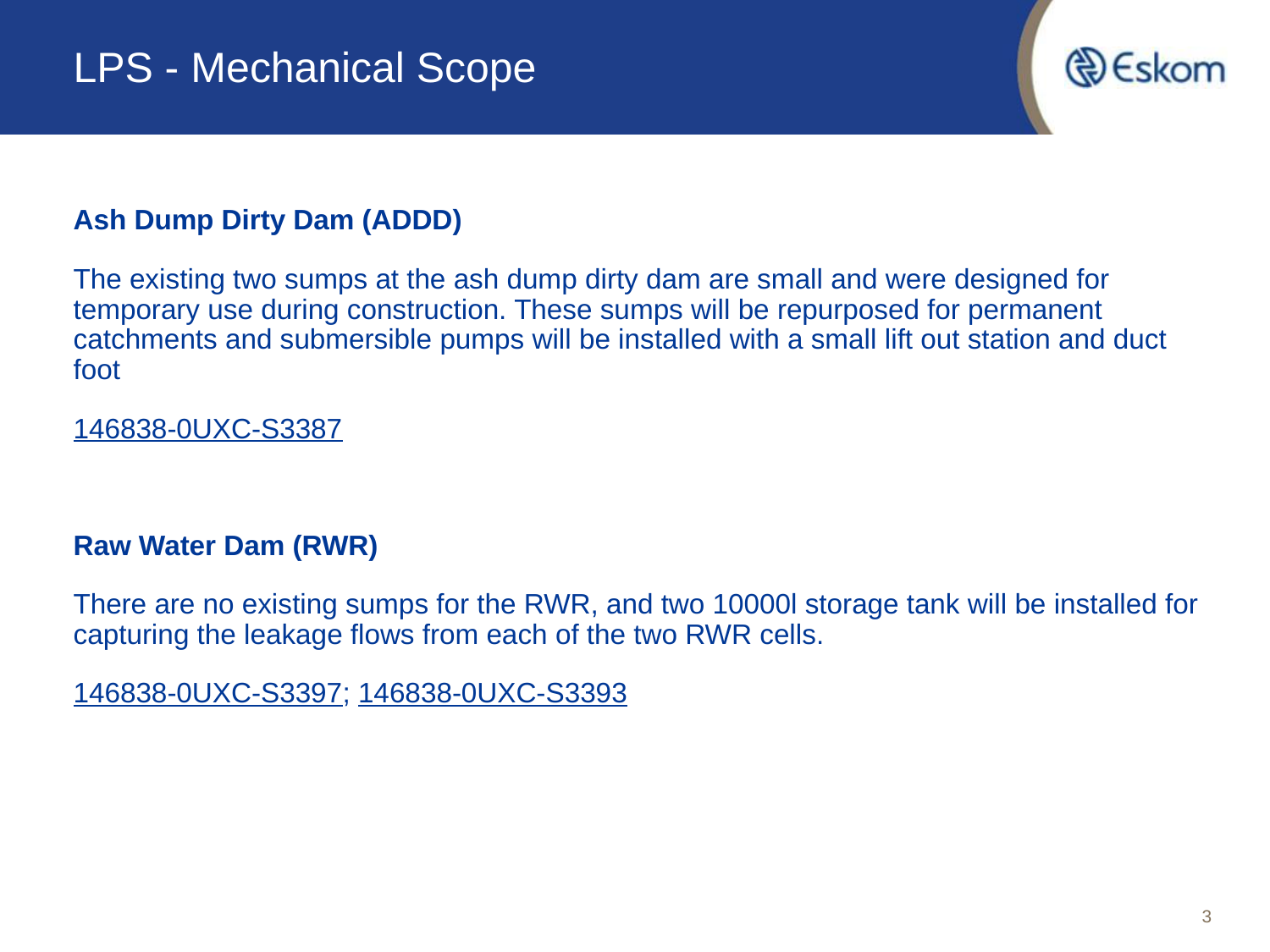

# LPS - Mechanical Scope
Ash Dump Dirty Dam (ADDD)
The existing two sumps at the ash dump dirty dam are small and were designed for temporary use during construction. These sumps will be repurposed for permanent catchments and submersible pumps will be installed with a small lift out station and duct foot
146838-0UXC-S3387

Raw Water Dam (RWR)
There are no existing sumps for the RWR, and two 10000l storage tank will be installed for capturing the leakage flows from each of the two RWR cells.
146838-0UXC-S3397; 146838-0UXC-S3393

3